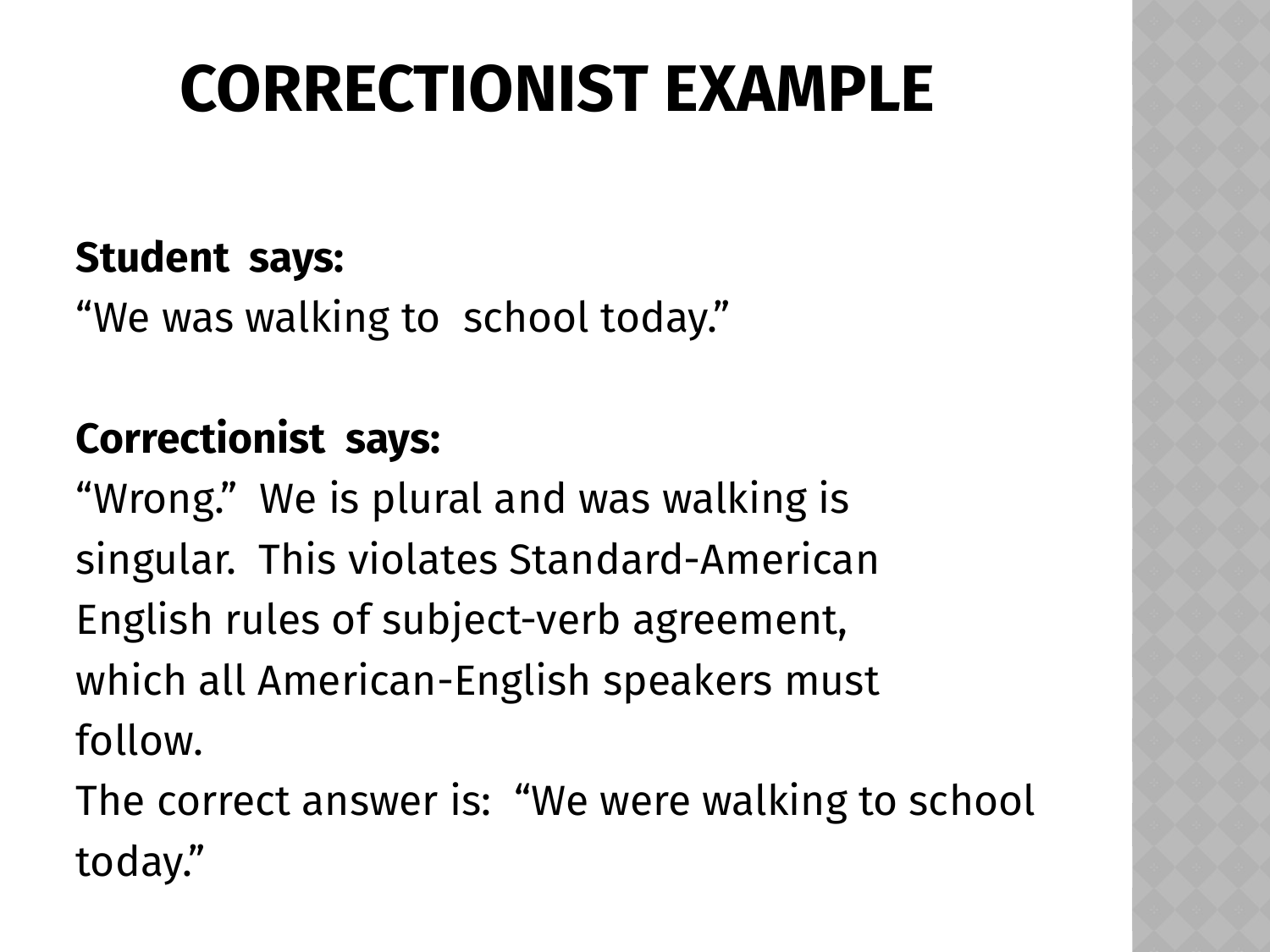

# Correctionist example
Student  says:
“We was walking to  school today.”

Correctionist  says:
“Wrong.”  We is plural and was walking is
singular.  This violates Standard-American
English rules of subject-verb agreement,
which all American-English speakers must
follow.
The correct answer is:  “We were walking to school
today.”